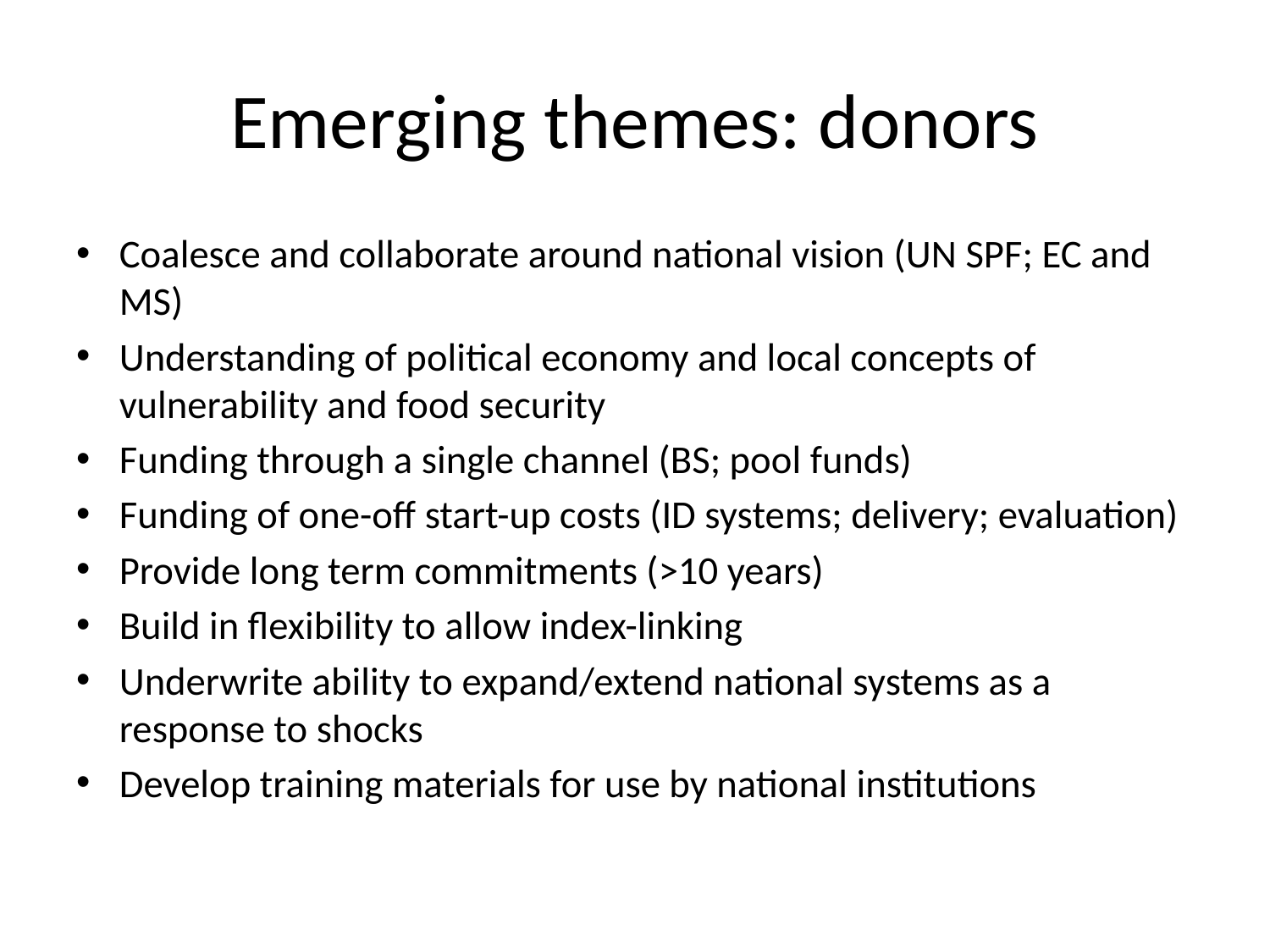

# Emerging themes: donors
Coalesce and collaborate around national vision (UN SPF; EC and MS)
Understanding of political economy and local concepts of vulnerability and food security
Funding through a single channel (BS; pool funds)
Funding of one-off start-up costs (ID systems; delivery; evaluation)
Provide long term commitments (>10 years)
Build in flexibility to allow index-linking
Underwrite ability to expand/extend national systems as a response to shocks
Develop training materials for use by national institutions